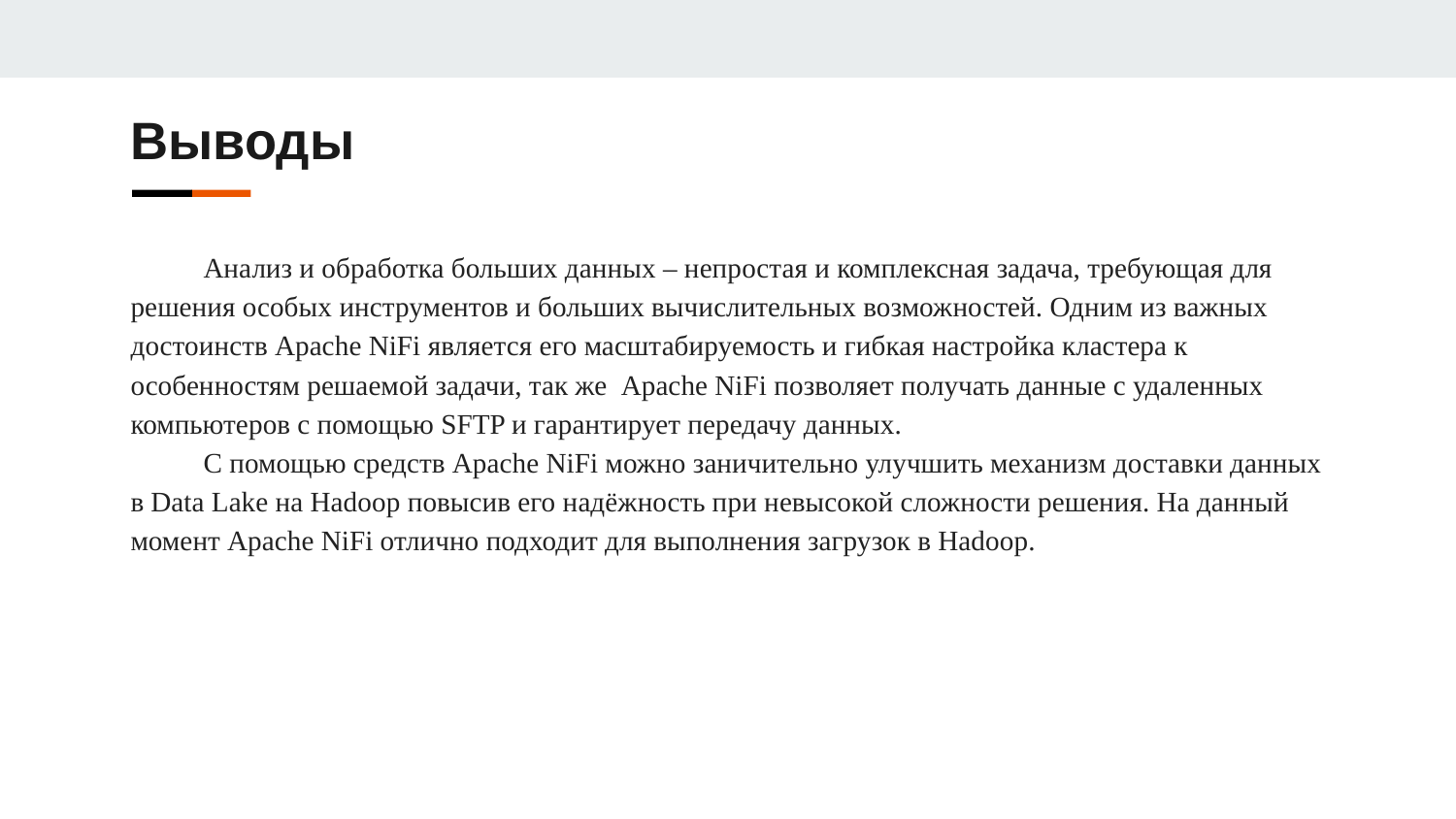

Выводы
Анализ и обработка больших данных – непростая и комплексная задача, требующая для решения особых инструментов и больших вычислительных возможностей. Одним из важных достоинств Apache NiFi является его масштабируемость и гибкая настройка кластера к особенностям решаемой задачи, так же  Apache NiFi позволяет получать данные с удаленных компьютеров с помощью SFTP и гарантирует передачу данных.
С помощью средств Apache NiFi можно заничительно улучшить механизм доставки данных в Data Lake на Hadoop повысив его надёжность при невысокой сложности решения. На данный момент Apache NiFi отлично подходит для выполнения загрузок в Hadoop.